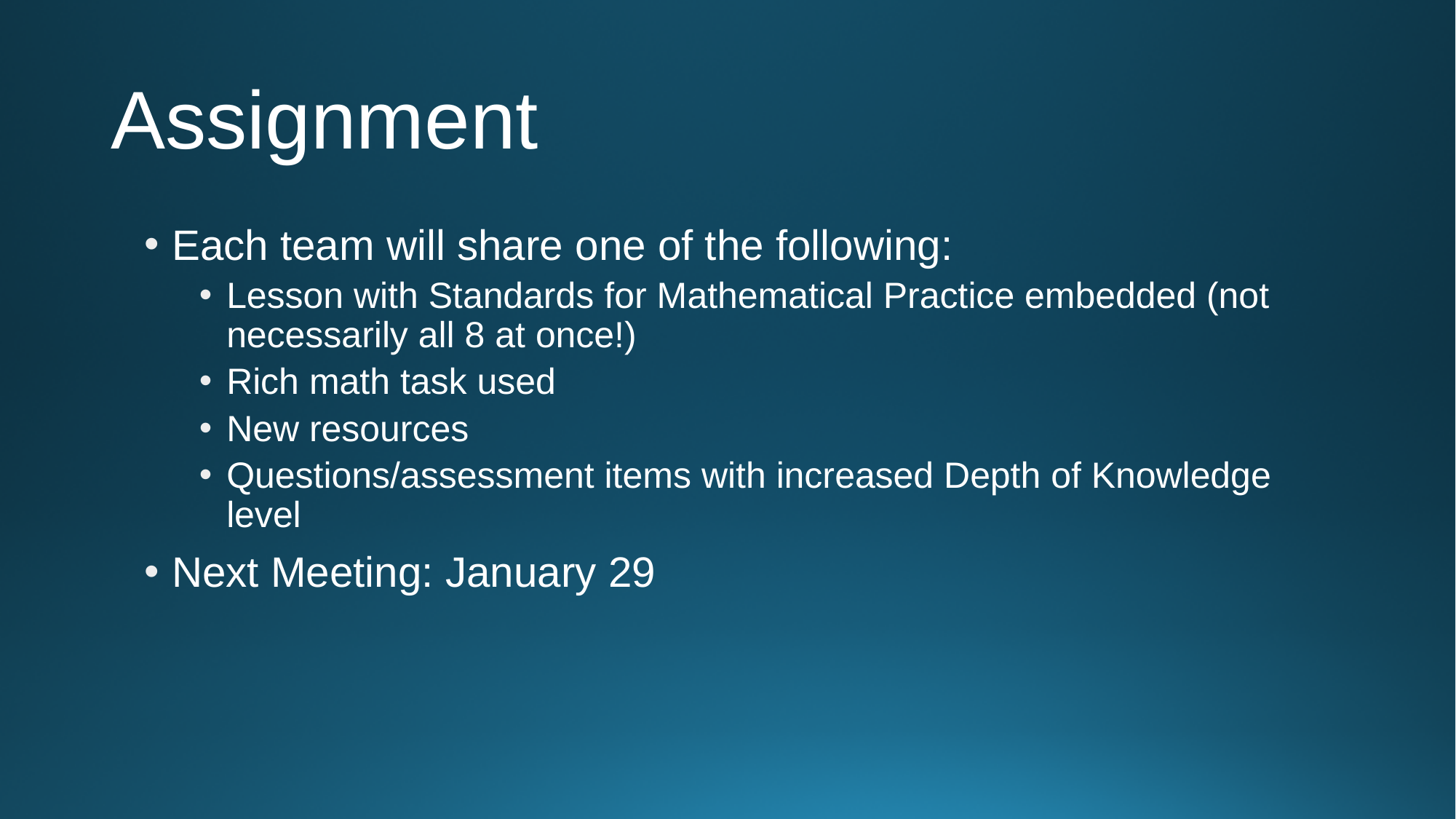

# Assignment
Each team will share one of the following:
Lesson with Standards for Mathematical Practice embedded (not necessarily all 8 at once!)
Rich math task used
New resources
Questions/assessment items with increased Depth of Knowledge level
Next Meeting: January 29